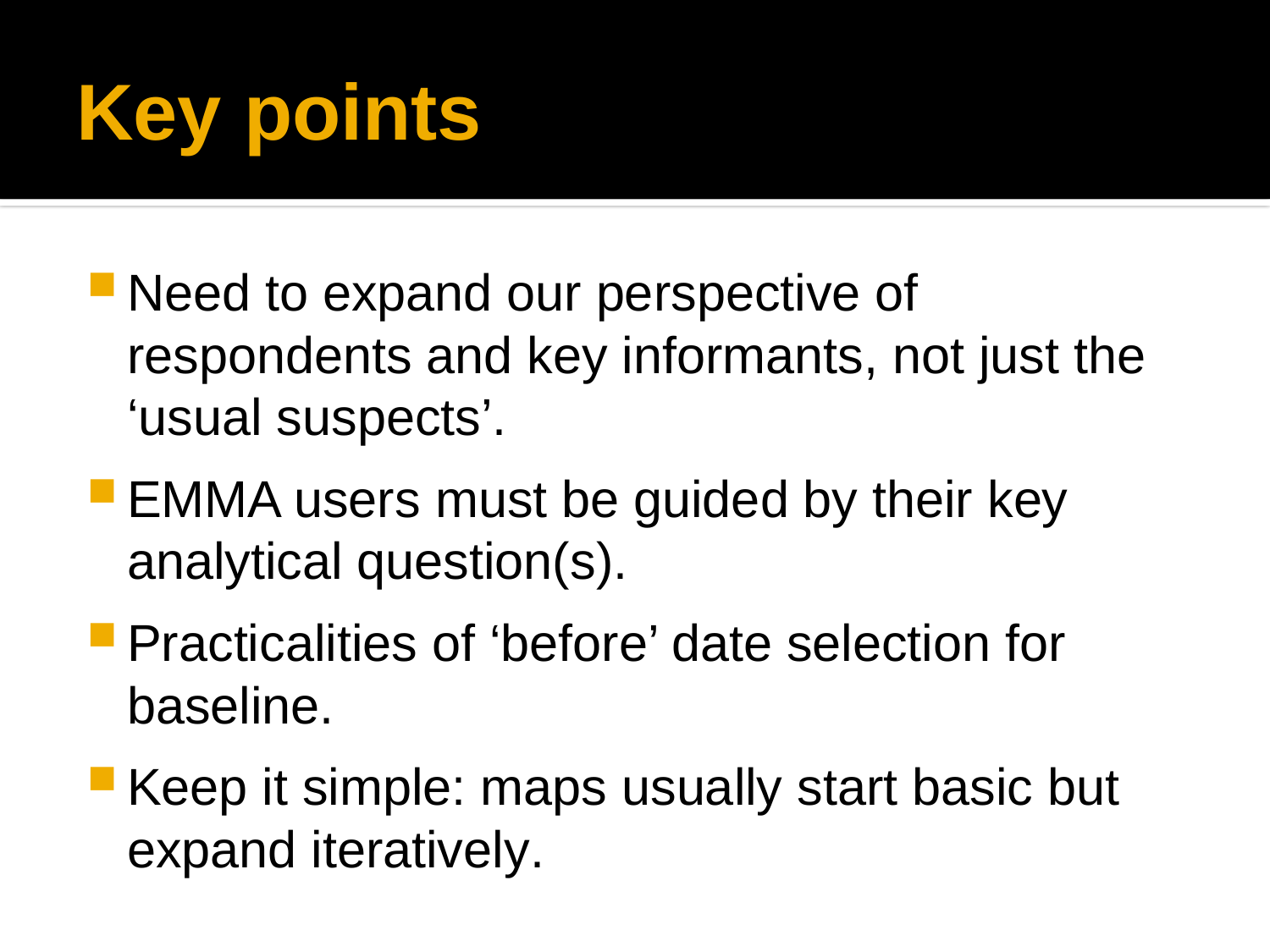

# Key points
Need to expand our perspective of respondents and key informants, not just the ‘usual suspects’.
EMMA users must be guided by their key analytical question(s).
Practicalities of ‘before’ date selection for baseline.
Keep it simple: maps usually start basic but expand iteratively.